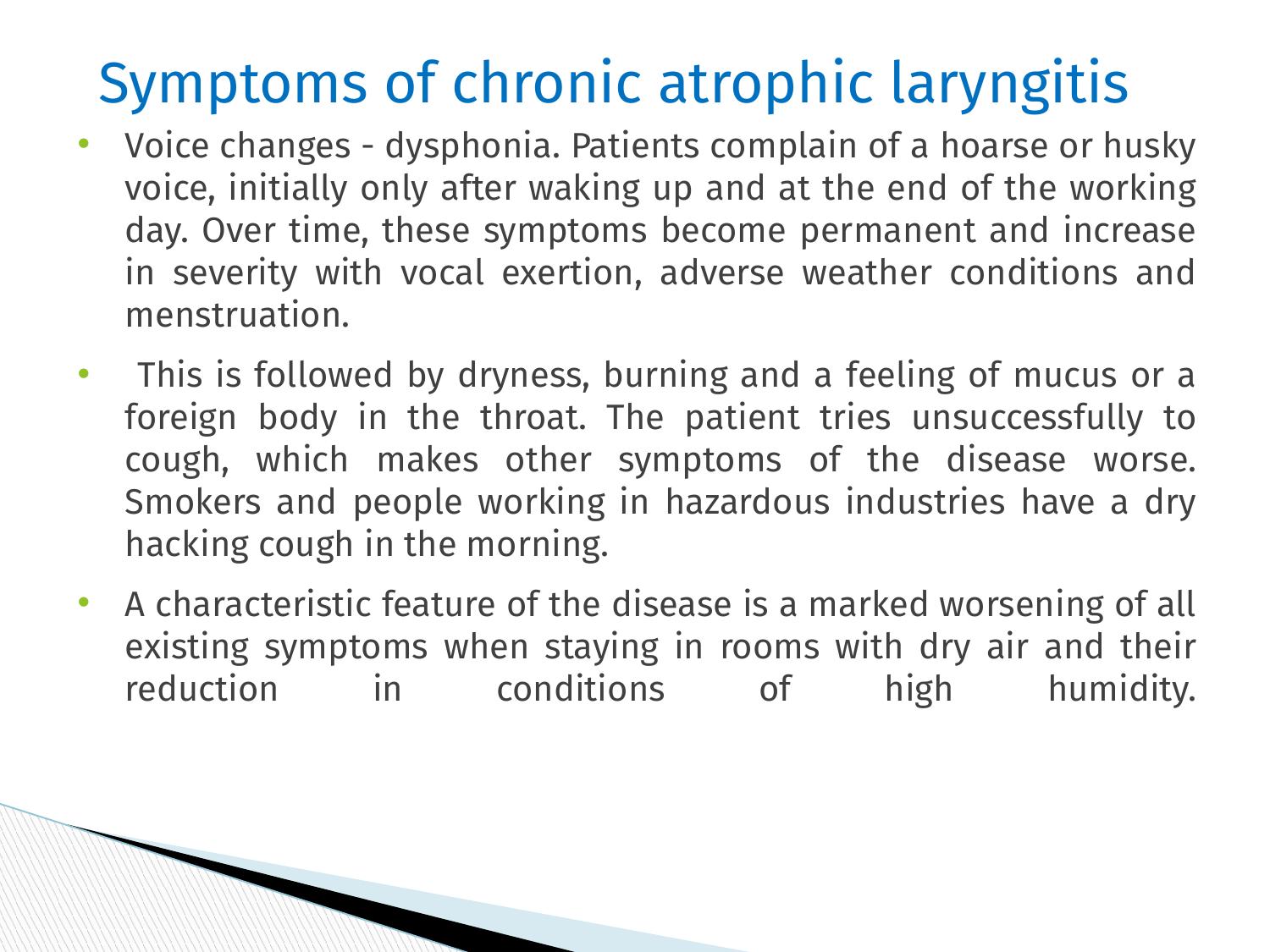

Symptoms of chronic atrophic laryngitis
Voice changes - dysphonia. Patients complain of a hoarse or husky voice, initially only after waking up and at the end of the working day. Over time, these symptoms become permanent and increase in severity with vocal exertion, adverse weather conditions and menstruation.
 This is followed by dryness, burning and a feeling of mucus or a foreign body in the throat. The patient tries unsuccessfully to cough, which makes other symptoms of the disease worse. Smokers and people working in hazardous industries have a dry hacking cough in the morning.
A characteristic feature of the disease is a marked worsening of all existing symptoms when staying in rooms with dry air and their reduction in conditions of high humidity.